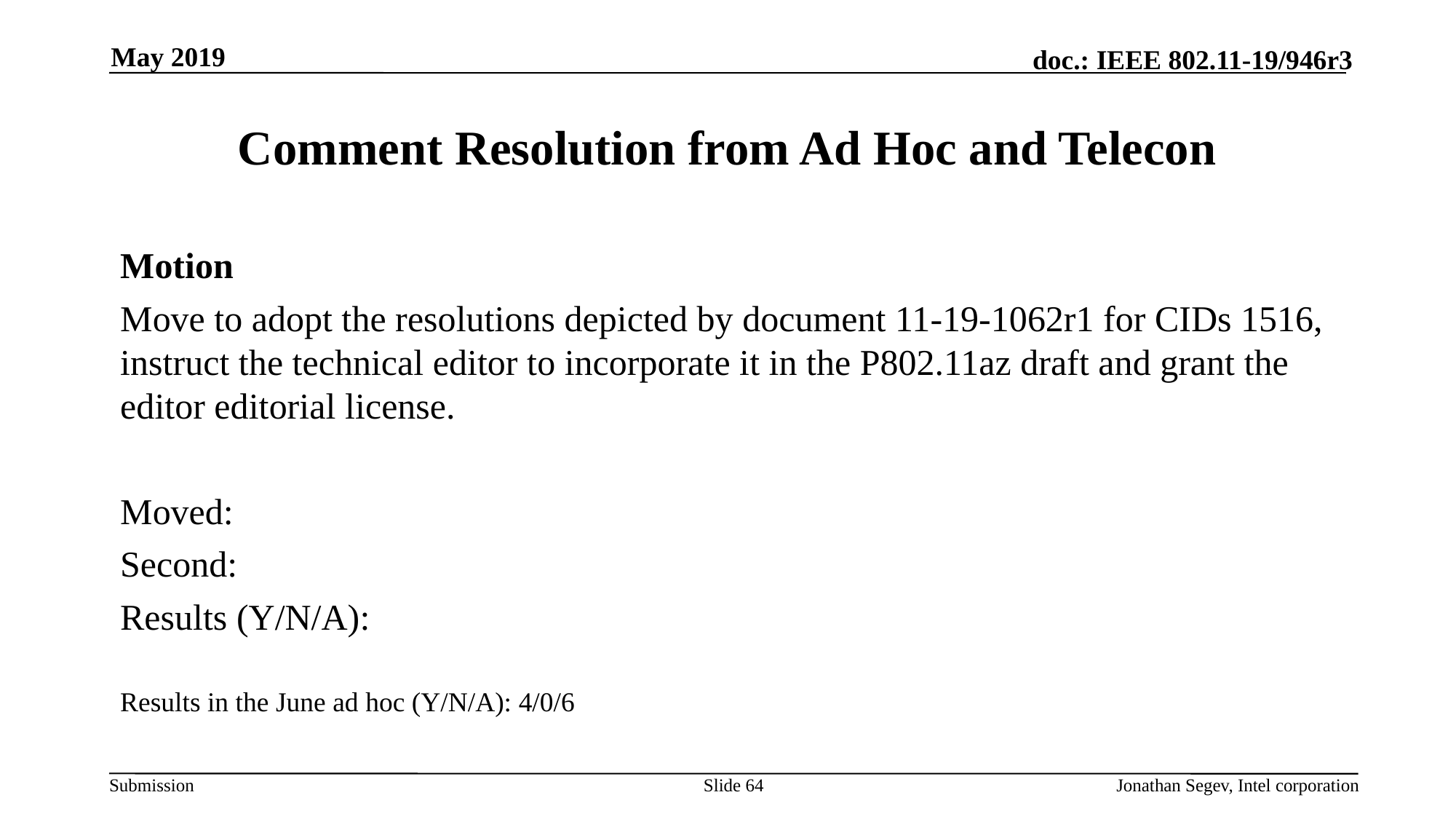

May 2019
# Comment Resolution from Ad Hoc and Telecon
Motion
Move to adopt the resolutions depicted by document 11-19-1062r1 for CIDs 1516, instruct the technical editor to incorporate it in the P802.11az draft and grant the editor editorial license.

Moved:
Second:
Results (Y/N/A):

Results in the June ad hoc (Y/N/A): 4/0/6

Slide 64
Jonathan Segev, Intel corporation